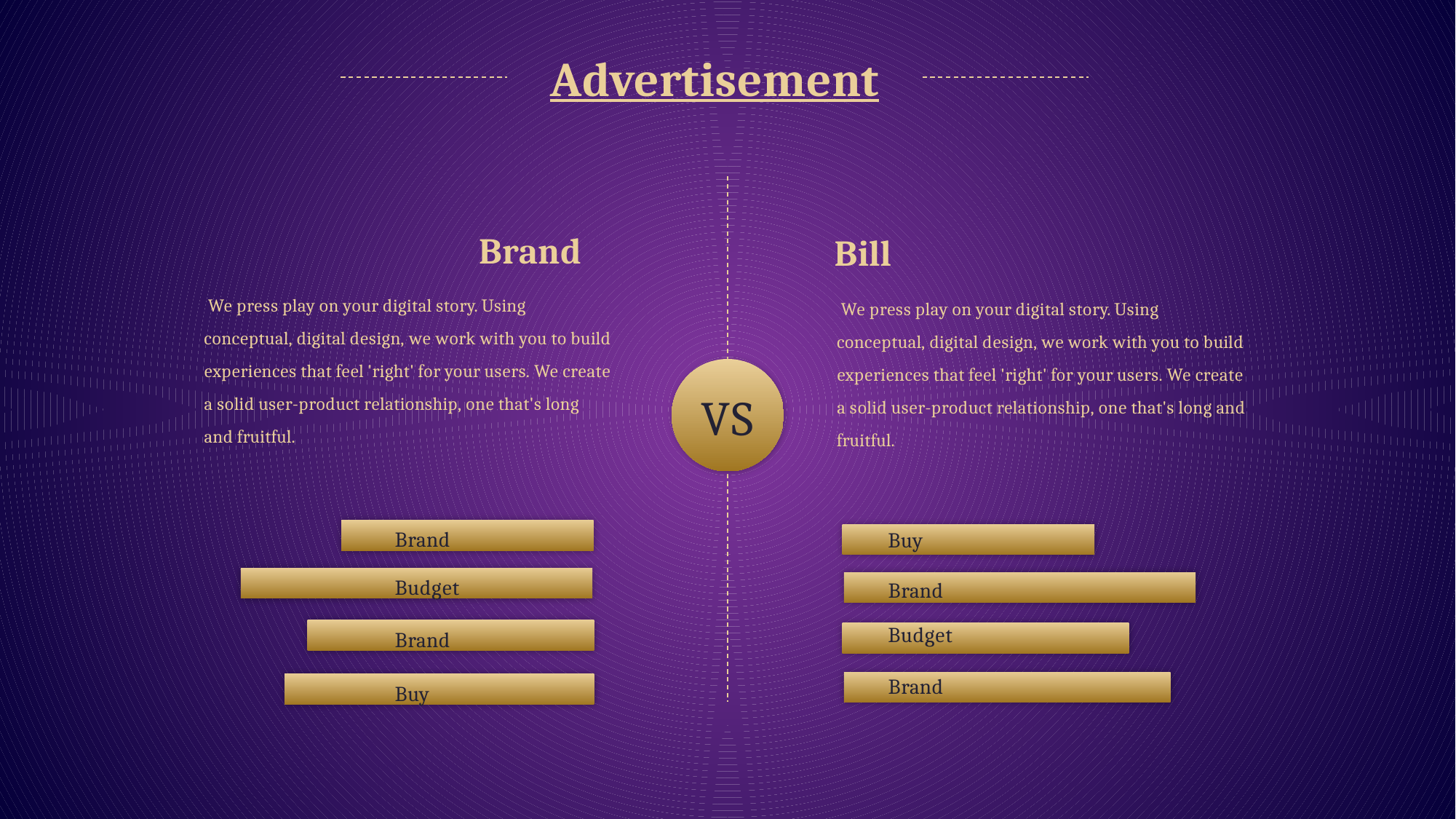

Advertisement
Brand
Bill
 We press play on your digital story. Using conceptual, digital design, we work with you to build experiences that feel 'right' for your users. We create a solid user-product relationship, one that's long and fruitful.
 We press play on your digital story. Using conceptual, digital design, we work with you to build experiences that feel 'right' for your users. We create a solid user-product relationship, one that's long and fruitful.

VS

Brand

Budget

Brand

Buy
Buy

Brand

Budget

Brand